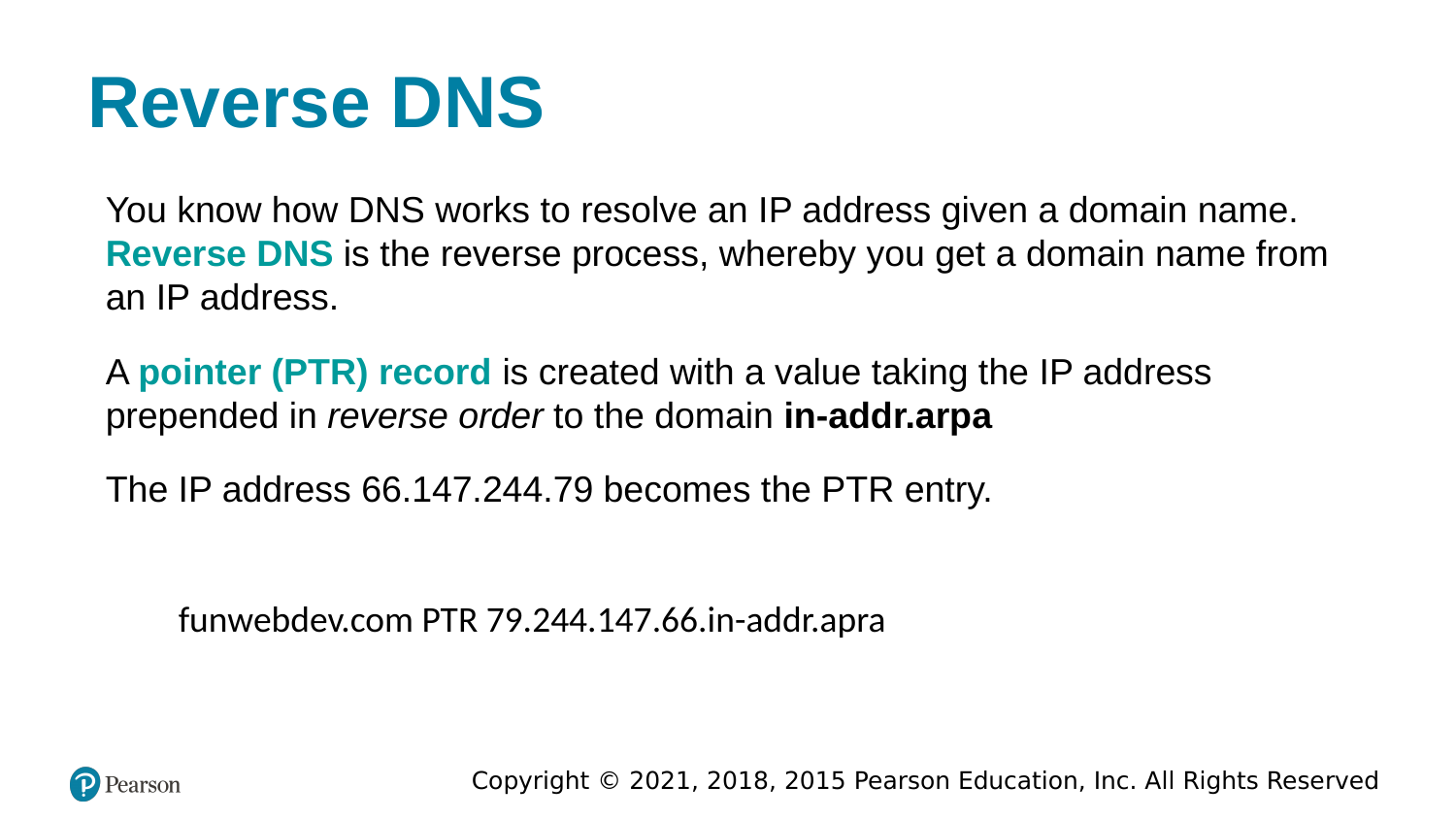

# Reverse DNS
You know how DNS works to resolve an IP address given a domain name. Reverse DNS is the reverse process, whereby you get a domain name from an IP address.
A pointer (PTR) record is created with a value taking the IP address prepended in reverse order to the domain in-addr.arpa
The IP address 66.147.244.79 becomes the PTR entry.

funwebdev.com PTR 79.244.147.66.in-addr.apra